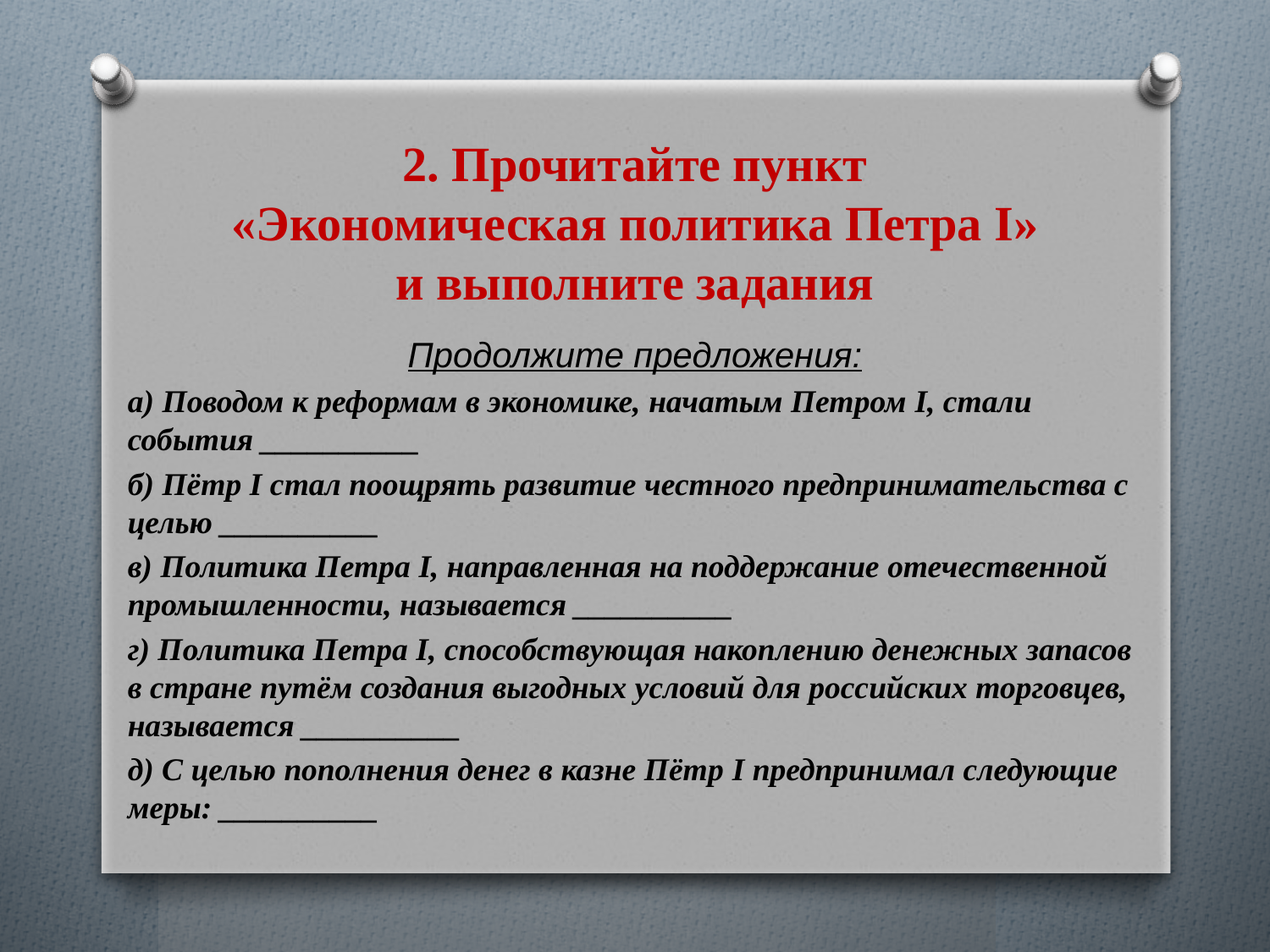

# 2. Прочитайте пункт «Экономическая политика Петра I» и выполните задания
Продолжите предложения:
а) Поводом к реформам в экономике, начатым Петром I, стали    события __________
б) Пётр I стал поощрять развитие честного предпринимательства с целью __________
в) Политика Петра I, направленная на поддержание отечественной промышленности, называется __________
г) Политика Петра I, способствующая накоплению денежных запасов в стране путём создания выгодных условий для российских торговцев, называется __________
д) С целью пополнения денег в казне Пётр I предпринимал следующие меры: __________